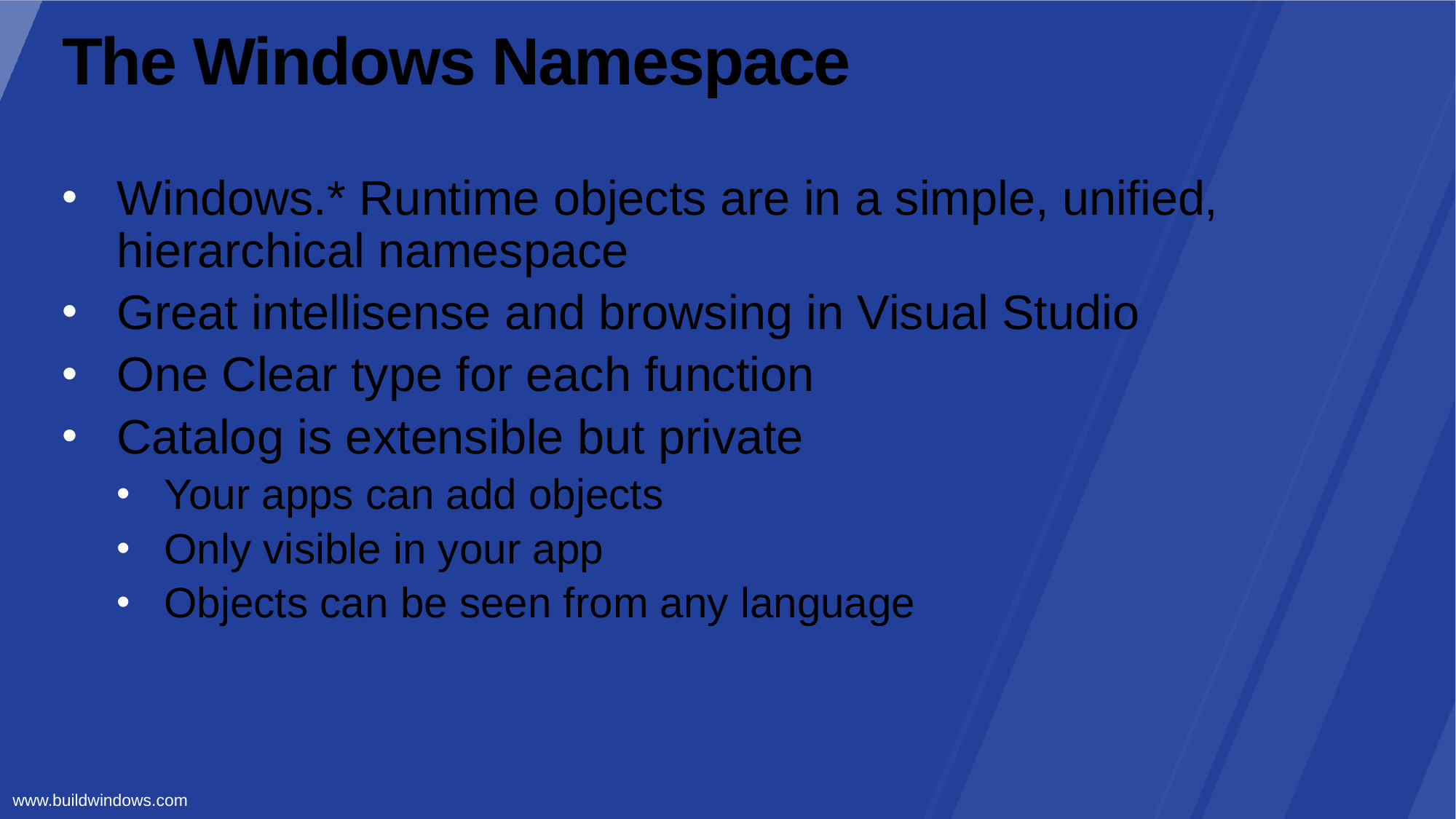

# The Windows Namespace
Windows.* Runtime objects are in a simple, unified, hierarchical namespace
Great intellisense and browsing in Visual Studio
One Clear type for each function
Catalog is extensible but private
Your apps can add objects
Only visible in your app
Objects can be seen from any language